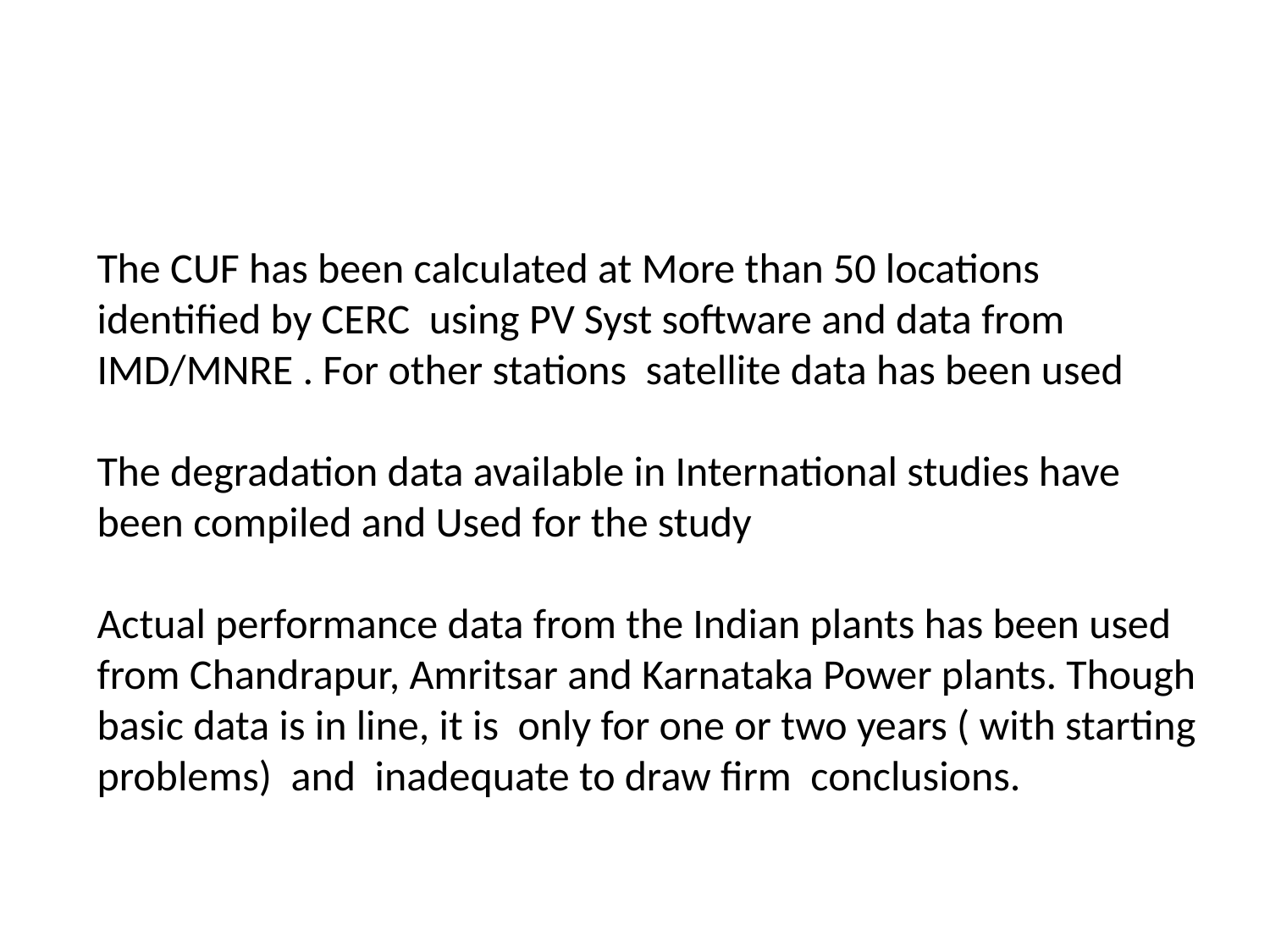

The CUF has been calculated at More than 50 locations identified by CERC  using PV Syst software and data from IMD/MNRE . For other stations  satellite data has been used

The degradation data available in International studies have been compiled and Used for the study

Actual performance data from the Indian plants has been used from Chandrapur, Amritsar and Karnataka Power plants. Though basic data is in line, it is  only for one or two years ( with starting problems)  and  inadequate to draw firm  conclusions.